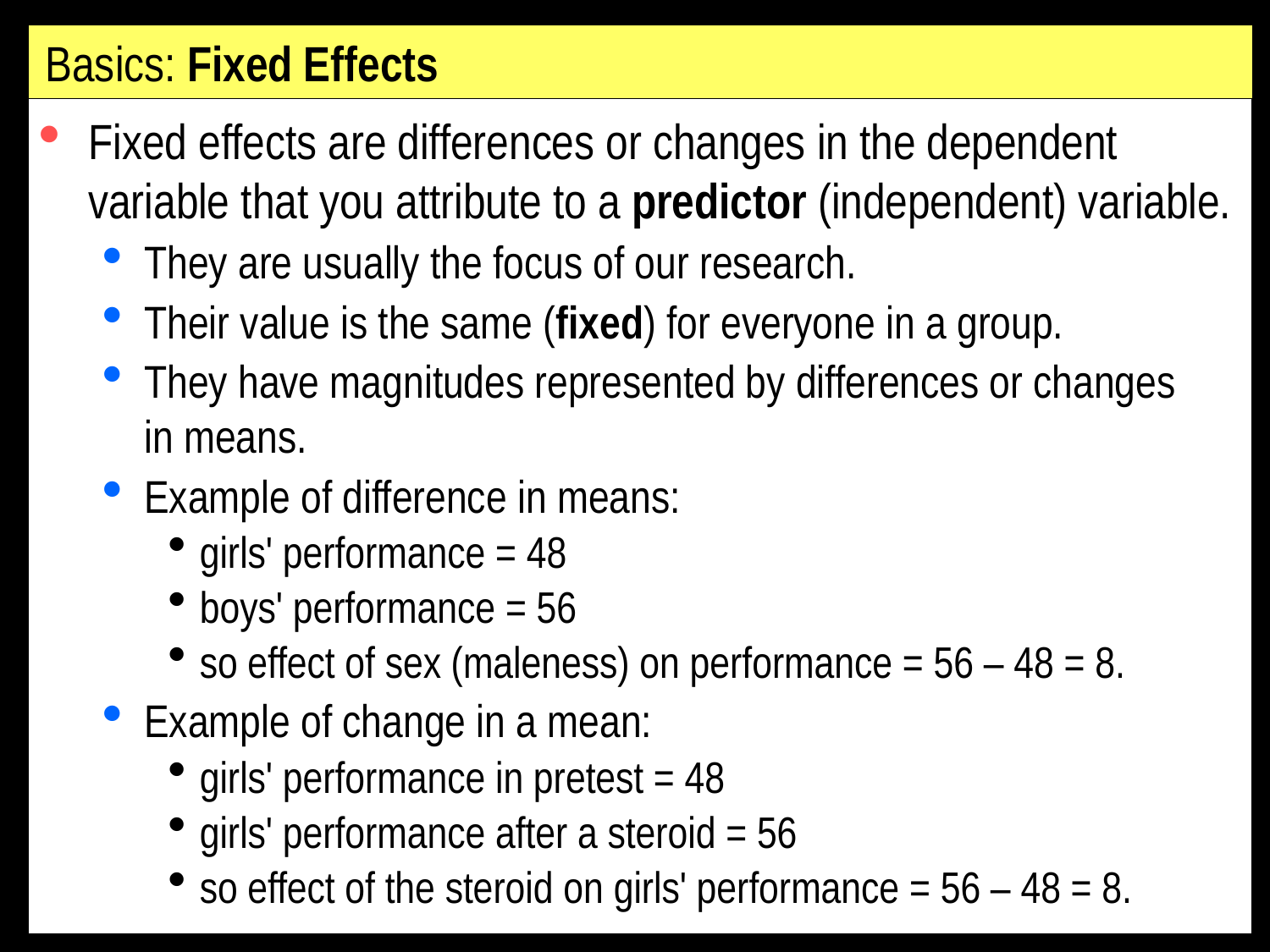

# Basics: Fixed Effects
Fixed effects are differences or changes in the dependent variable that you attribute to a predictor (independent) variable.
They are usually the focus of our research.
Their value is the same (fixed) for everyone in a group.
They have magnitudes represented by differences or changes
in means.
Example of difference in means:
girls' performance = 48
boys' performance = 56
so effect of sex (maleness) on performance = 56 – 48 = 8.
Example of change in a mean:
girls' performance in pretest = 48
girls' performance after a steroid = 56
so effect of the steroid on girls' performance = 56 – 48 = 8.